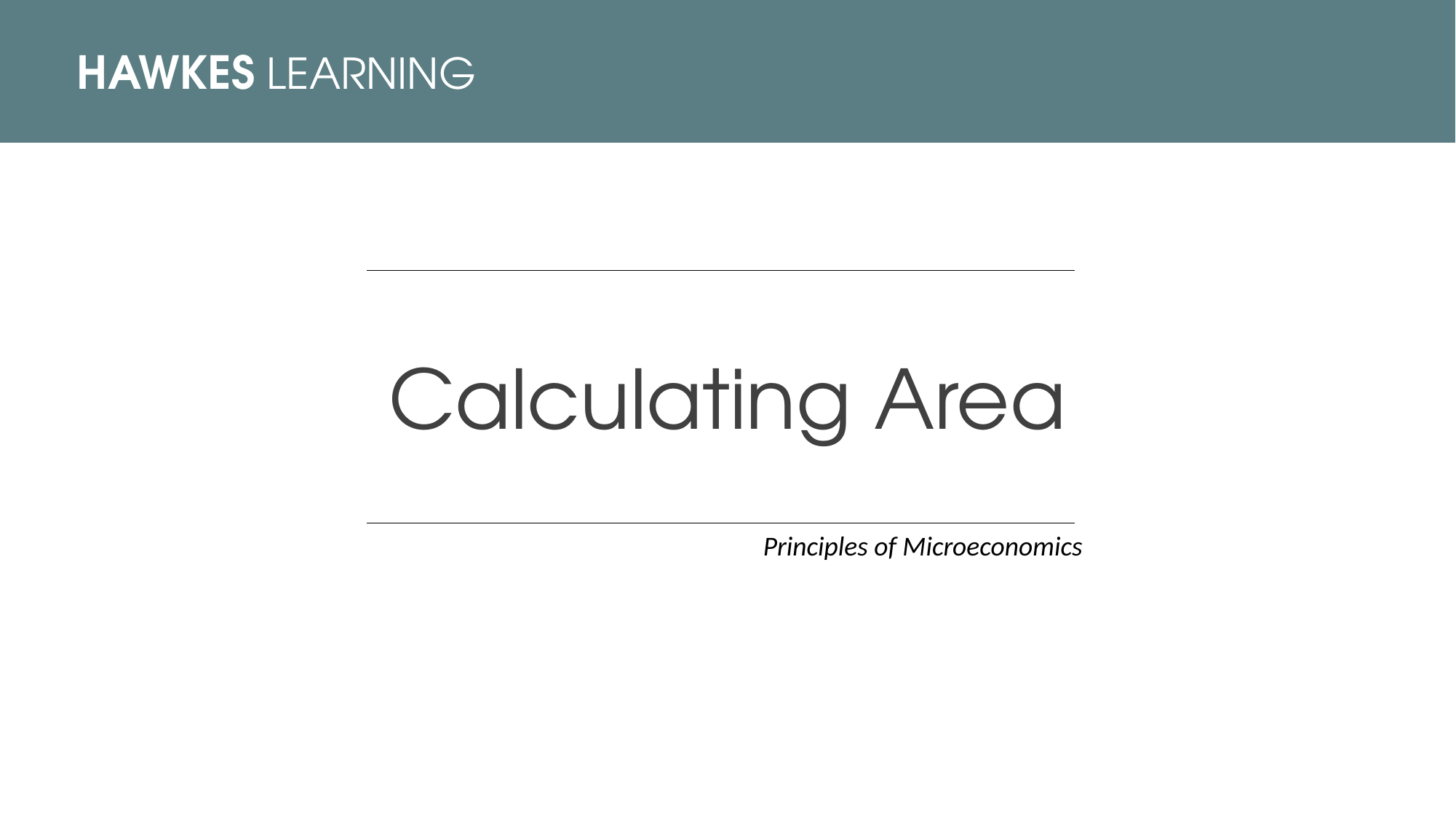

HAWKES LEARNING
Calculating Area
Principles of Microeconomics